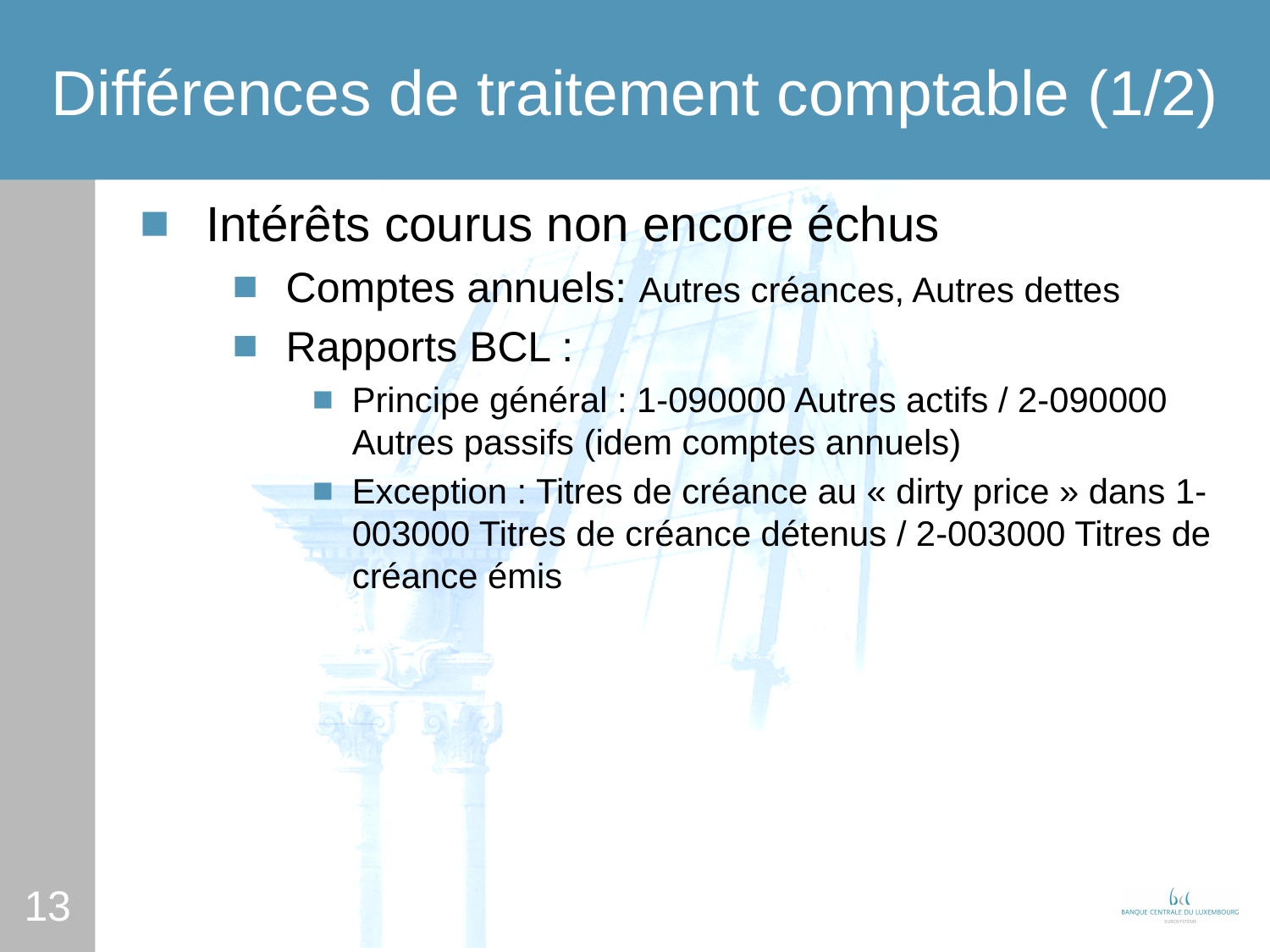

# Différences de traitement comptable (1/2)
Intérêts courus non encore échus
Comptes annuels: Autres créances, Autres dettes
Rapports BCL :
Principe général : 1-090000 Autres actifs / 2-090000 Autres passifs (idem comptes annuels)
Exception : Titres de créance au « dirty price » dans 1-003000 Titres de créance détenus / 2-003000 Titres de créance émis
13